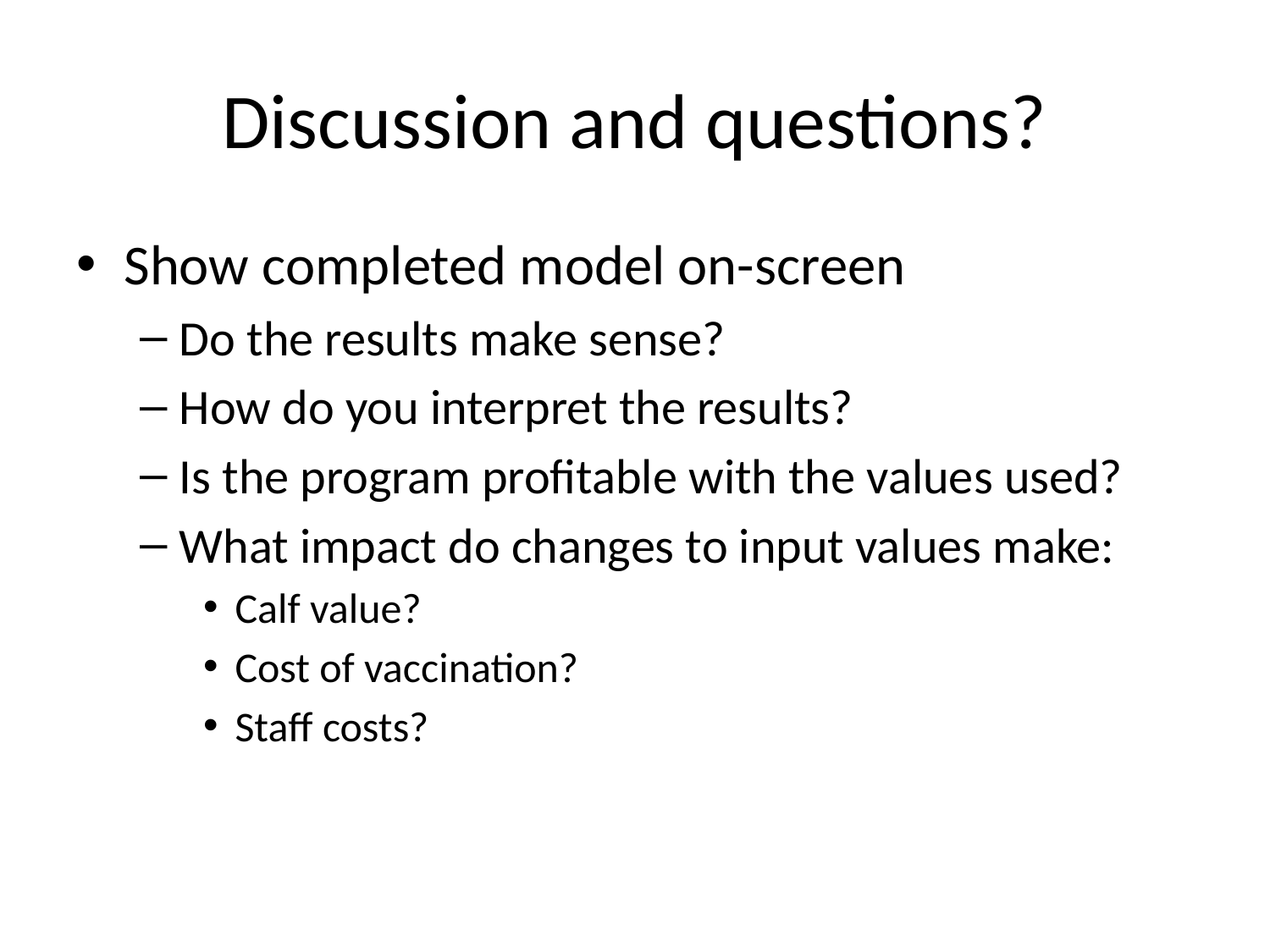

# Discussion and questions?
Show completed model on-screen
Do the results make sense?
How do you interpret the results?
Is the program profitable with the values used?
What impact do changes to input values make:
Calf value?
Cost of vaccination?
Staff costs?